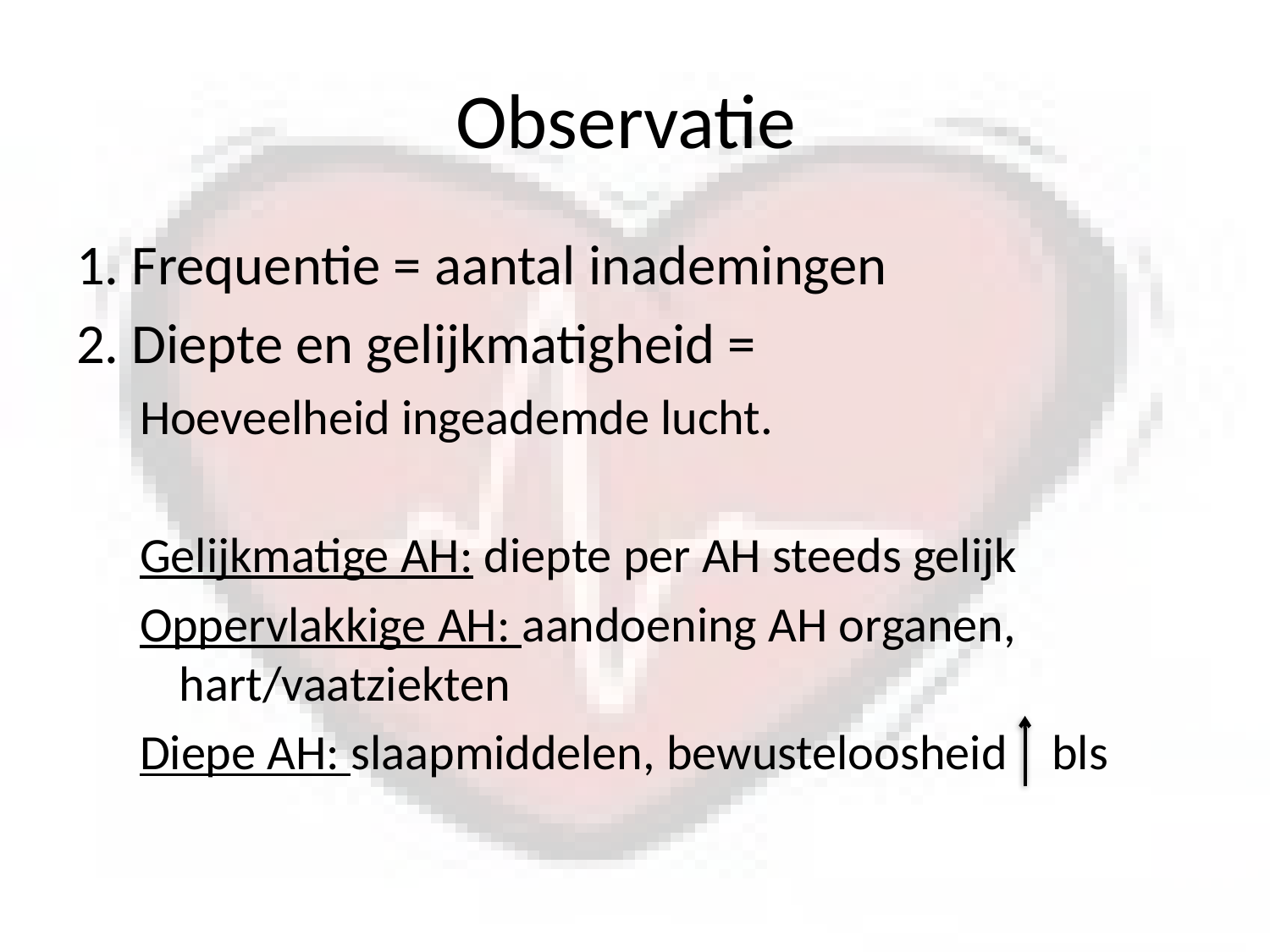

# Observatie
1. Frequentie = aantal inademingen
2. Diepte en gelijkmatigheid =
Hoeveelheid ingeademde lucht.

Gelijkmatige AH: diepte per AH steeds gelijk
Oppervlakkige AH: aandoening AH organen, hart/vaatziekten
Diepe AH: slaapmiddelen, bewusteloosheid    bls